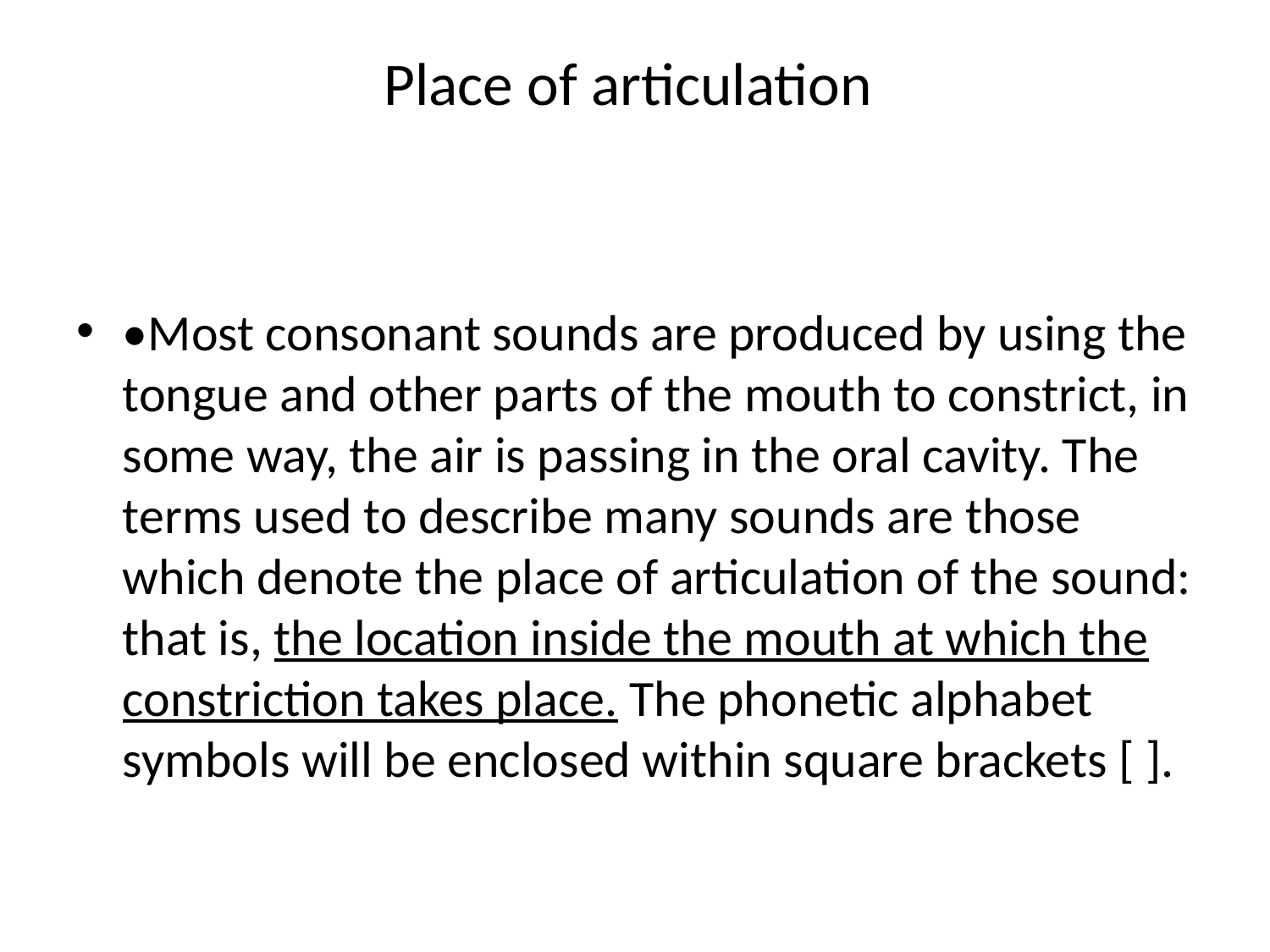

# Place of articulation

•Most consonant sounds are produced by using the tongue and other parts of the mouth to constrict, in some way, the air is passing in the oral cavity. The terms used to describe many sounds are those which denote the place of articulation of the sound: that is, the location inside the mouth at which the constriction takes place. The phonetic alphabet symbols will be enclosed within square brackets [ ].